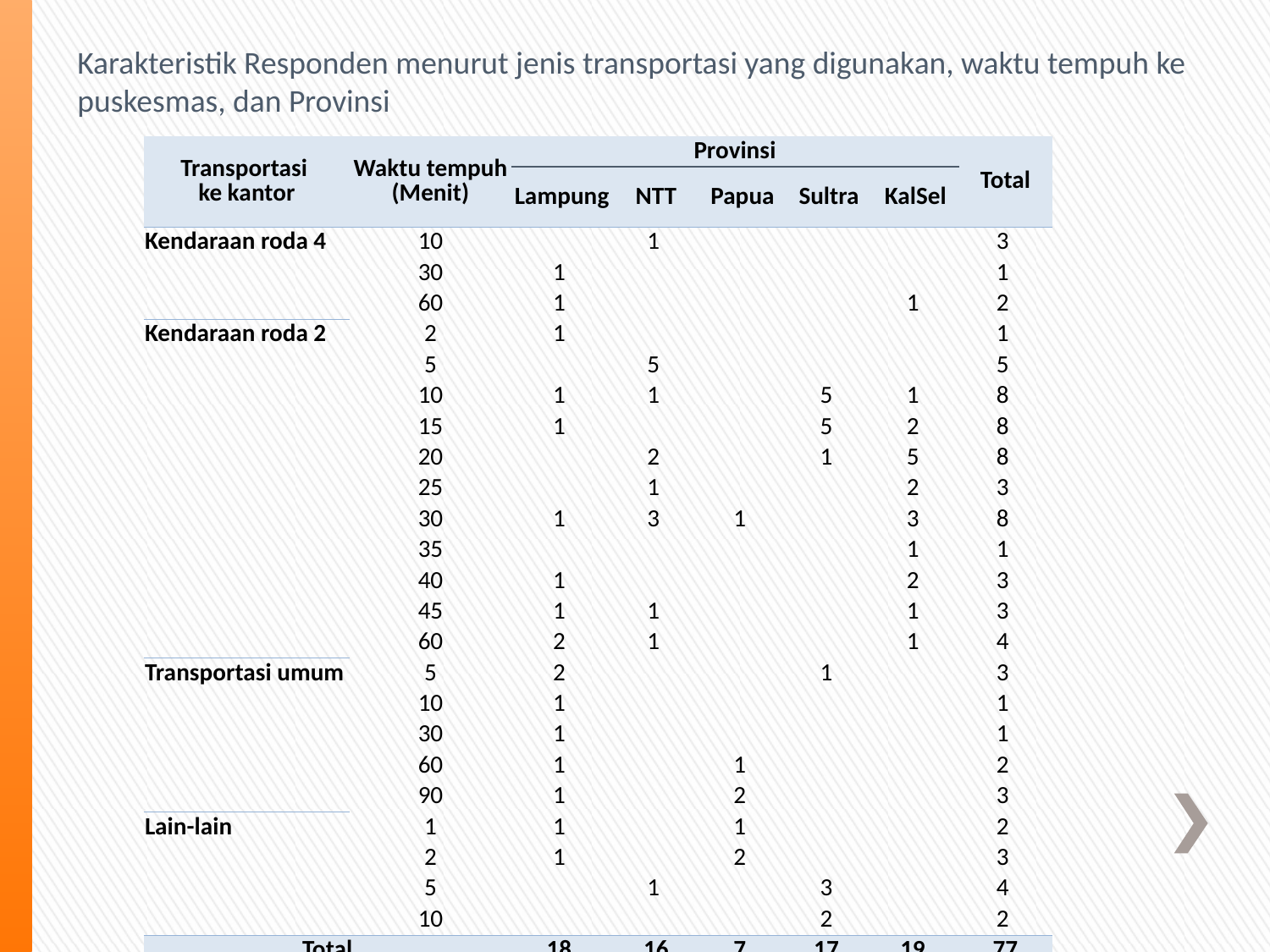

Karakteristik Responden menurut jenis transportasi yang digunakan, waktu tempuh ke puskesmas, dan Provinsi
| Transportasi ke kantor | Waktu tempuh (Menit) | Provinsi |  |  |  |  | Total |
| --- | --- | --- | --- | --- | --- | --- | --- |
|  |  | Lampung | NTT | Papua | Sultra | KalSel |  |
| Kendaraan roda 4 | 10 |  | 1 |  |  |  | 3 |
|  | 30 | 1 |  |  |  |  | 1 |
|  | 60 | 1 |  |  |  | 1 | 2 |
| Kendaraan roda 2 | 2 | 1 |  |  |  |  | 1 |
|  | 5 |  | 5 |  |  |  | 5 |
|  | 10 | 1 | 1 |  | 5 | 1 | 8 |
|  | 15 | 1 |  |  | 5 | 2 | 8 |
|  | 20 |  | 2 |  | 1 | 5 | 8 |
|  | 25 |  | 1 |  |  | 2 | 3 |
|  | 30 | 1 | 3 | 1 |  | 3 | 8 |
|  | 35 |  |  |  |  | 1 | 1 |
|  | 40 | 1 |  |  |  | 2 | 3 |
|  | 45 | 1 | 1 |  |  | 1 | 3 |
|  | 60 | 2 | 1 |  |  | 1 | 4 |
| Transportasi umum | 5 | 2 |  |  | 1 |  | 3 |
|  | 10 | 1 |  |  |  |  | 1 |
|  | 30 | 1 |  |  |  |  | 1 |
|  | 60 | 1 |  | 1 |  |  | 2 |
|  | 90 | 1 |  | 2 |  |  | 3 |
| Lain-lain | 1 | 1 |  | 1 |  |  | 2 |
|  | 2 | 1 |  | 2 |  |  | 3 |
|  | 5 |  | 1 |  | 3 |  | 4 |
|  | 10 |  |  |  | 2 |  | 2 |
| Total |  | 18 | 16 | 7 | 17 | 19 | 77 |